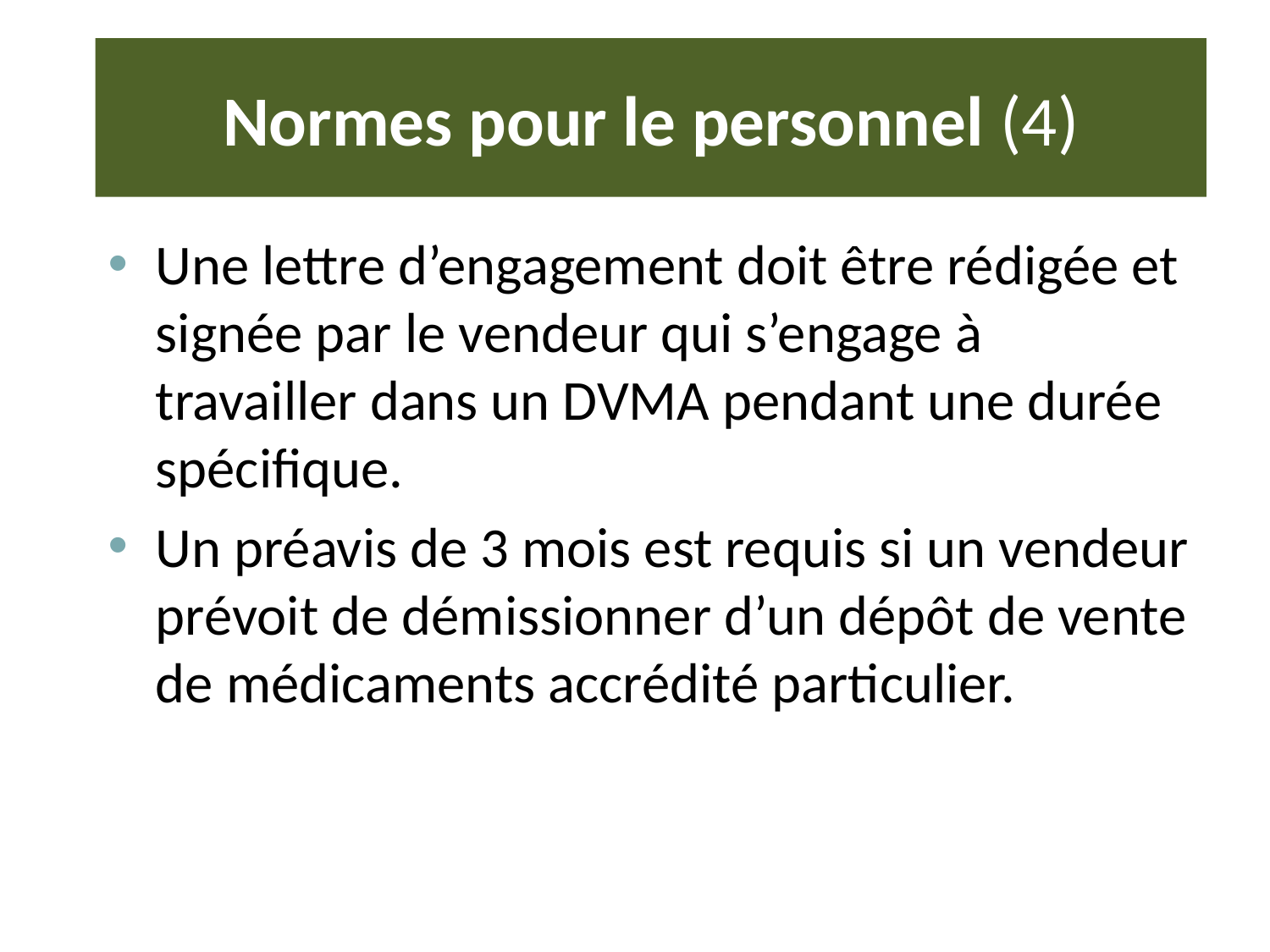

# Normes pour le personnel (4)
Une lettre d’engagement doit être rédigée et signée par le vendeur qui s’engage à travailler dans un DVMA pendant une durée spécifique.
Un préavis de 3 mois est requis si un vendeur prévoit de démissionner d’un dépôt de vente de médicaments accrédité particulier.